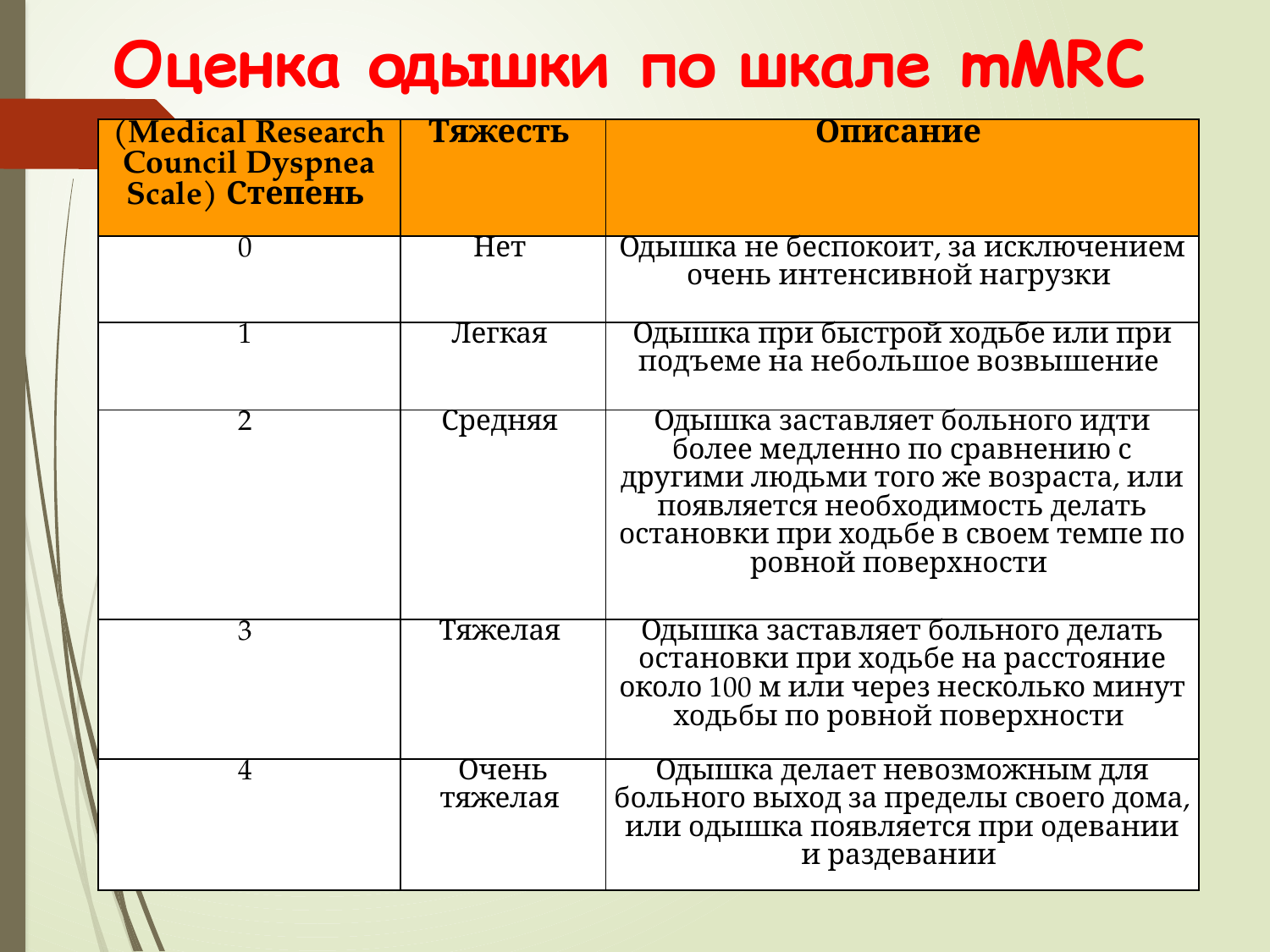

Оценка одышки по шкале mMRC

| (Medical Research Council Dyspnea Scale) Степень | Тяжесть | Описание |
| --- | --- | --- |
| 0 | Нет | Одышка не беспокоит, за исключением очень интенсивной нагрузки |
| 1 | Легкая | Одышка при быстрой ходьбе или при подъеме на небольшое возвышение |
| 2 | Средняя | Одышка заставляет больного идти более медленно по сравнению с другими людьми того же возраста, или появляется необходимость делать остановки при ходьбе в своем темпе по ровной поверхности |
| 3 | Тяжелая | Одышка заставляет больного делать остановки при ходьбе на расстояние около 100 м или через несколько минут ходьбы по ровной поверхности |
| 4 | Очень тяжелая | Одышка делает невозможным для больного выход за пределы своего дома, или одышка появляется при одевании и раздевании |